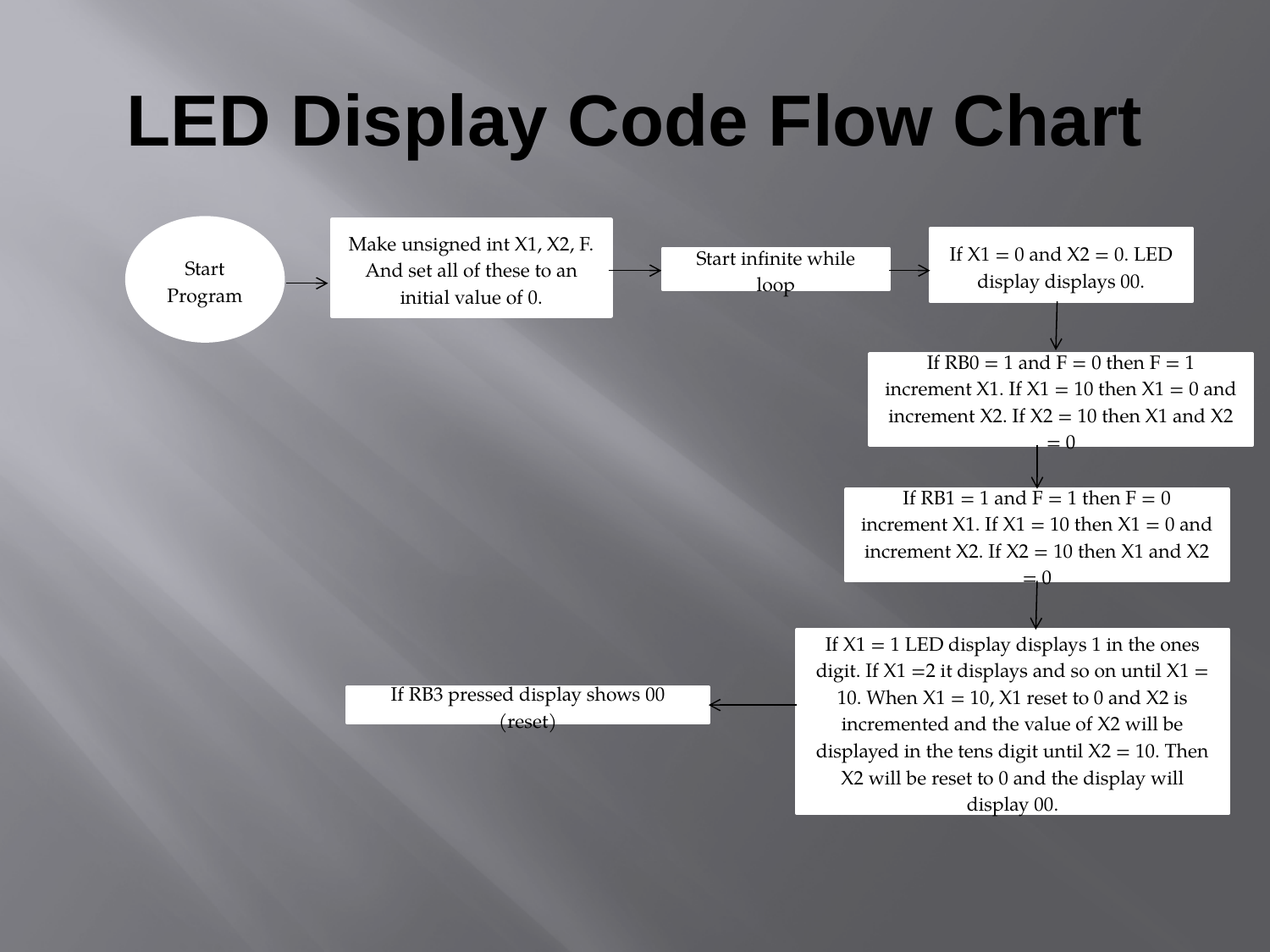

# LED Display Code Flow Chart
Start Program
Make unsigned int X1, X2, F. And set all of these to an initial value of 0.
If X1 = 0 and X2 = 0. LED display displays 00.
Start infinite while loop
If RB0 = 1 and F = 0 then F = 1 increment X1. If X1 = 10 then X1 = 0 and increment X2. If X2 = 10 then X1 and X2 = 0
If RB1 = 1 and F = 1 then F = 0 increment X1. If X1 = 10 then X1 = 0 and increment X2. If X2 = 10 then X1 and X2 = 0
If X1 = 1 LED display displays 1 in the ones digit. If X1 =2 it displays and so on until X1 = 10. When X1 = 10, X1 reset to 0 and X2 is incremented and the value of X2 will be displayed in the tens digit until X2 = 10. Then X2 will be reset to 0 and the display will display 00.
If RB3 pressed display shows 00 (reset)